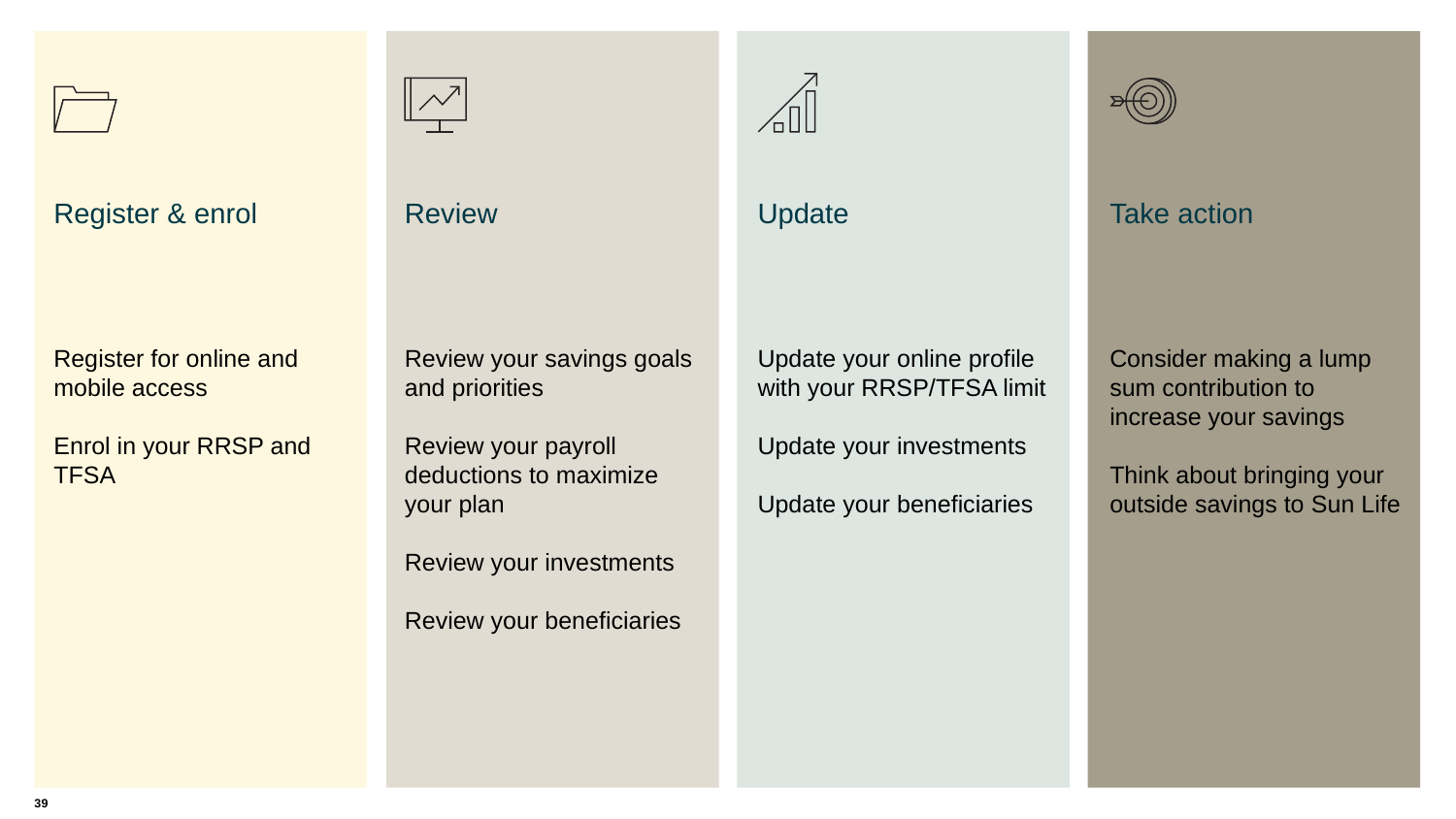

Register & enrol
Review
Update

Take action

Register for online and mobile access

Enrol in your RRSP and TFSA

Review your savings goals and priorities

Review your payroll deductions to maximize your plan

Review your investments

Review your beneficiaries
Update your online profile with your RRSP/TFSA limit

Update your investments

Update your beneficiaries

Consider making a lump sum contribution to increase your savings

Think about bringing your outside savings to Sun Life
39